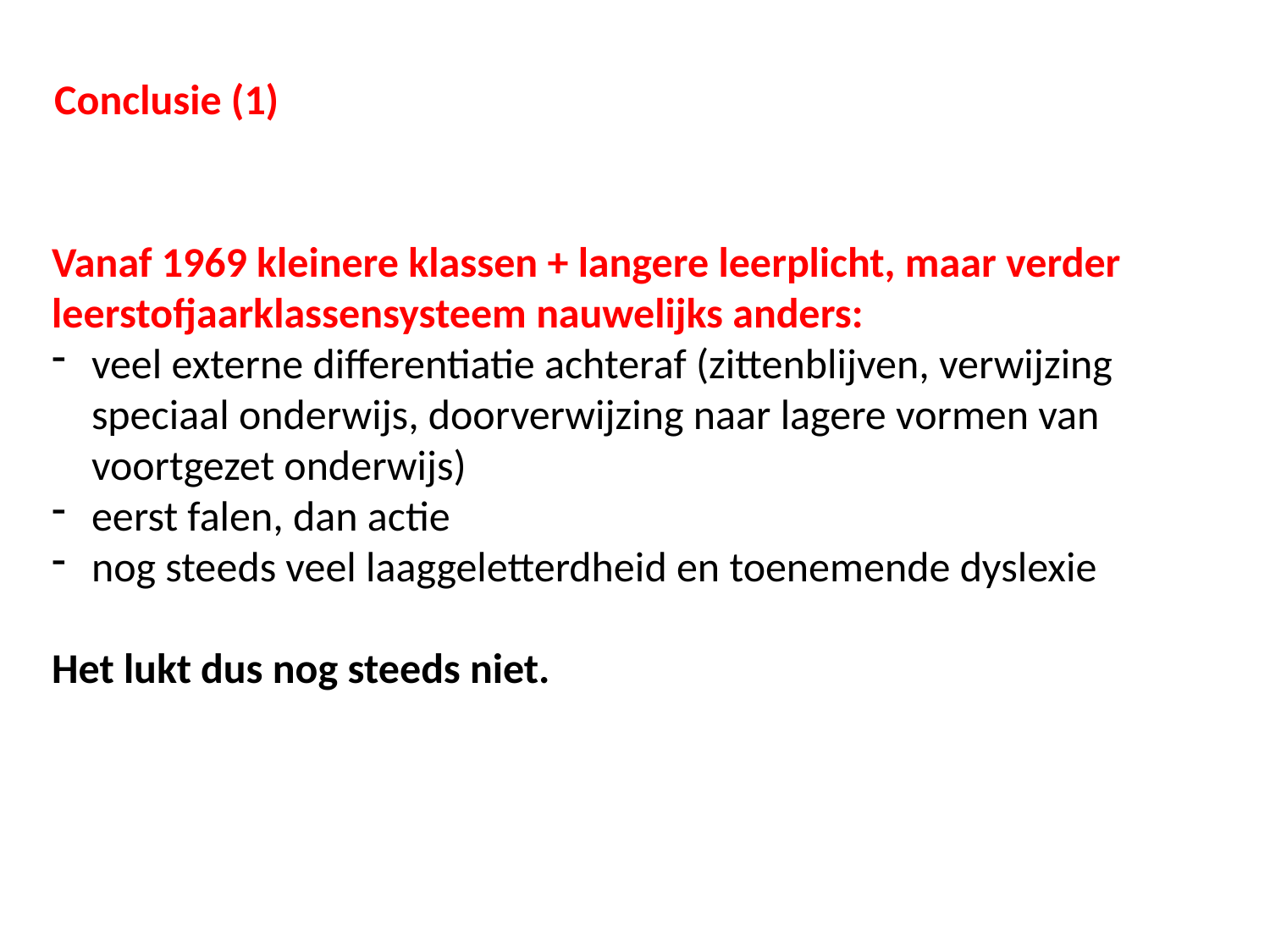

Conclusie (1)

Vanaf 1969 kleinere klassen + langere leerplicht, maar verder leerstofjaarklassensysteem nauwelijks anders:
veel externe differentiatie achteraf (zittenblijven, verwijzing speciaal onderwijs, doorverwijzing naar lagere vormen van voortgezet onderwijs)
eerst falen, dan actie
nog steeds veel laaggeletterdheid en toenemende dyslexie

Het lukt dus nog steeds niet.